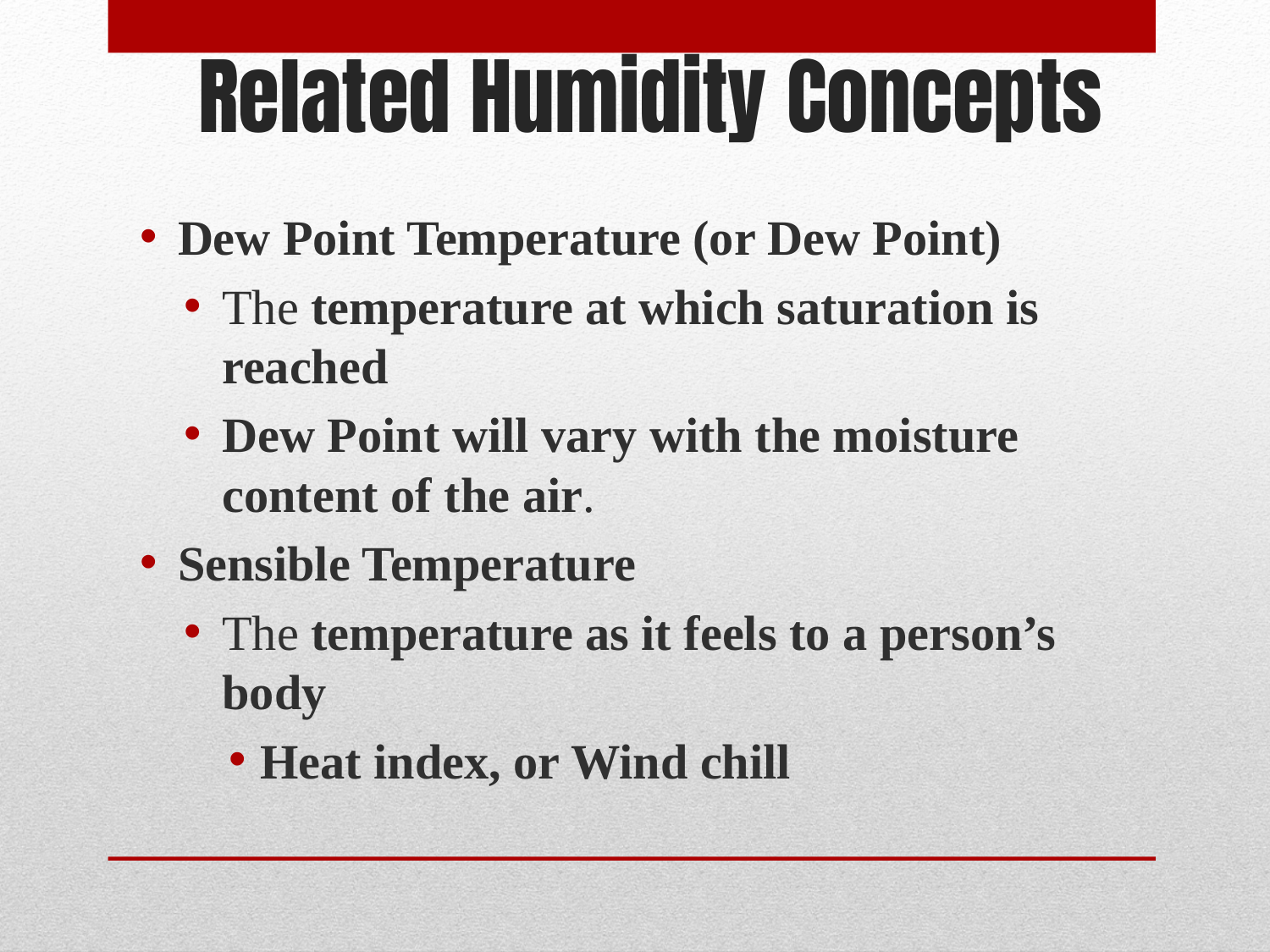

Related Humidity Concepts
Dew Point Temperature (or Dew Point)
The temperature at which saturation is reached
Dew Point will vary with the moisture content of the air.
Sensible Temperature
The temperature as it feels to a person’s body
Heat index, or Wind chill